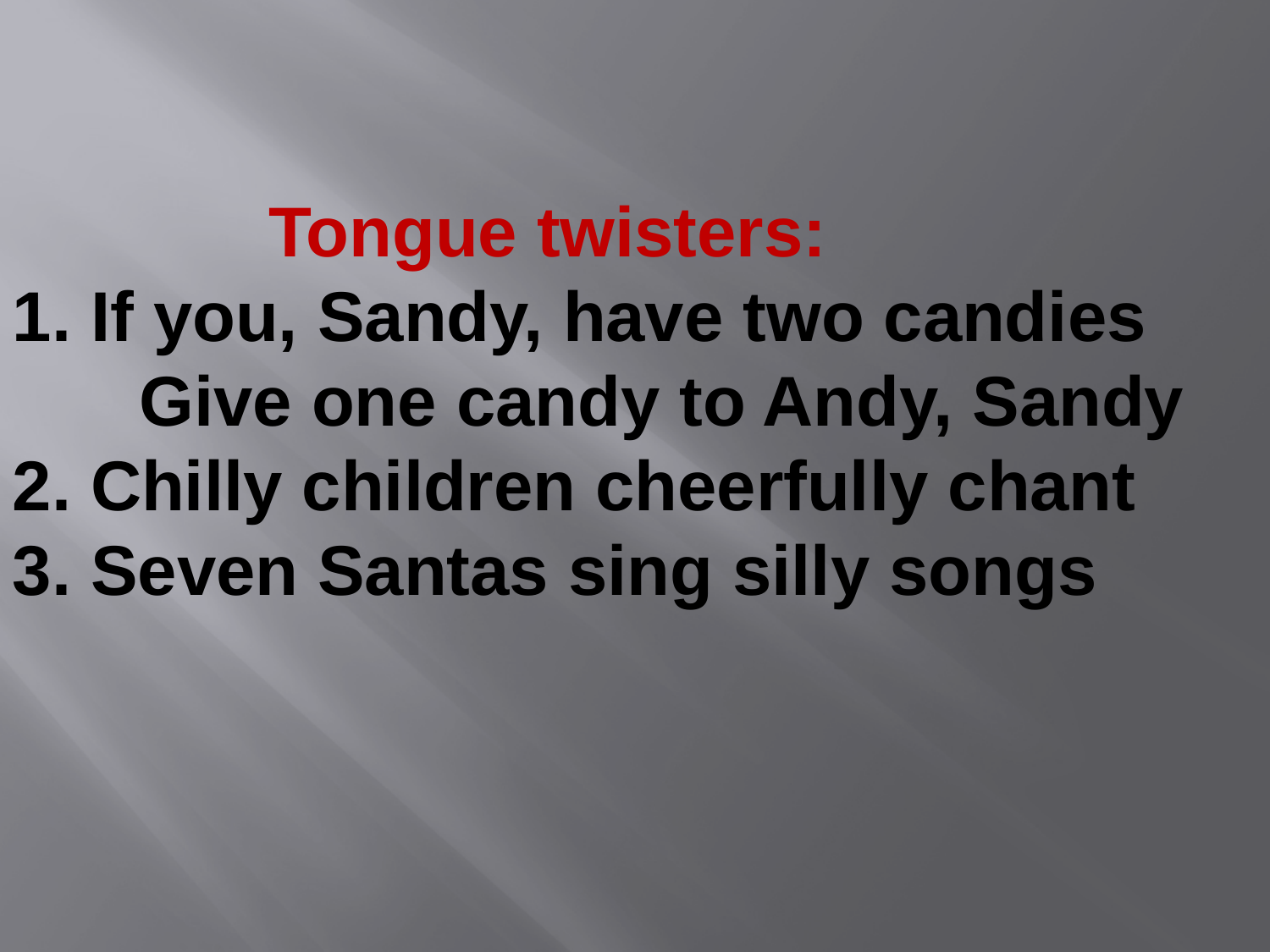

# Tongue twisters: 1. If you, Sandy, have two candies Give one candy to Andy, Sandy 2. Chilly children cheerfully chant 3. Seven Santas sing silly songs